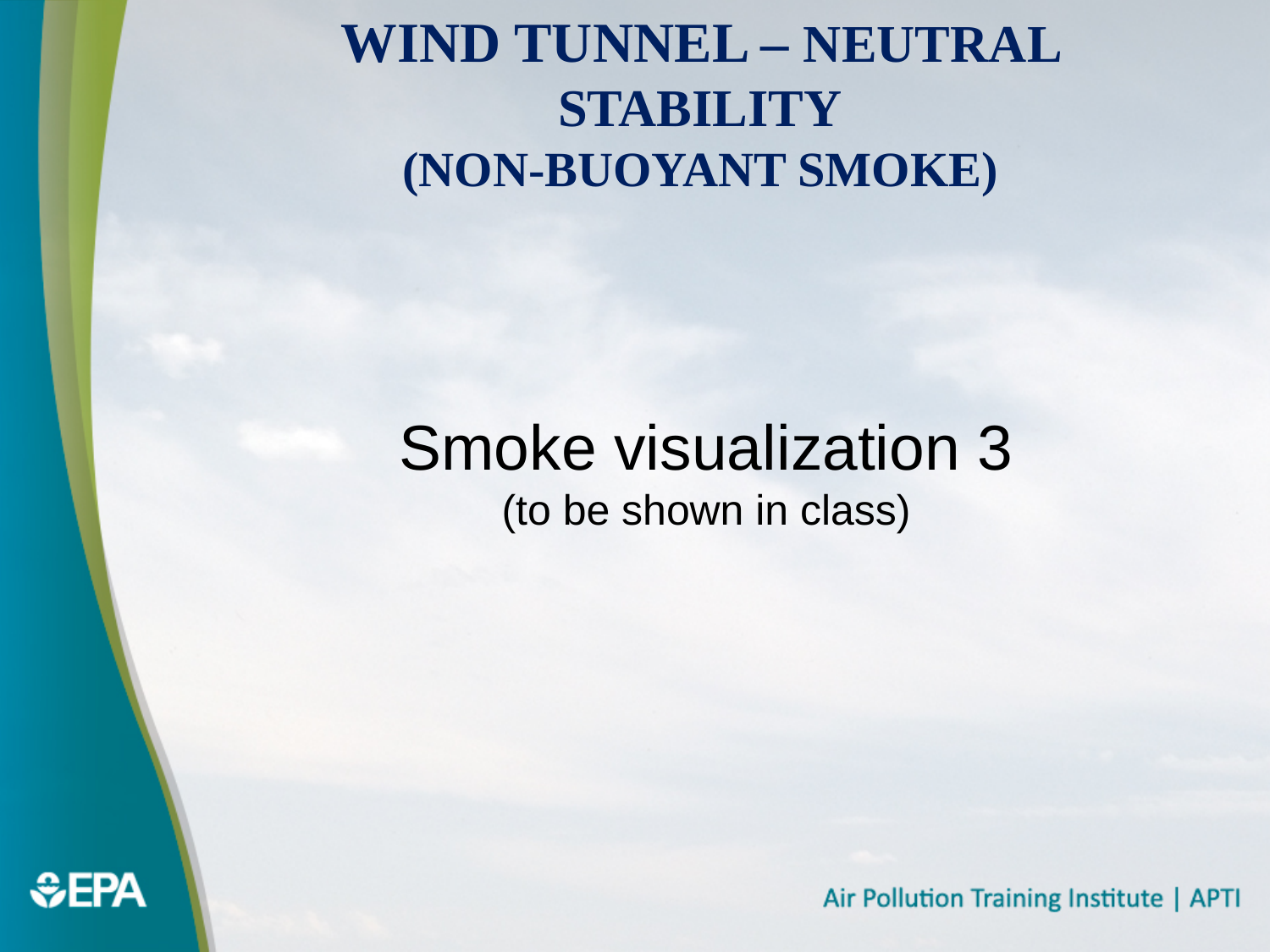

Wind Tunnel – Neutral Stability
(non-buoyant smoke)
Smoke visualization 3
(to be shown in class)